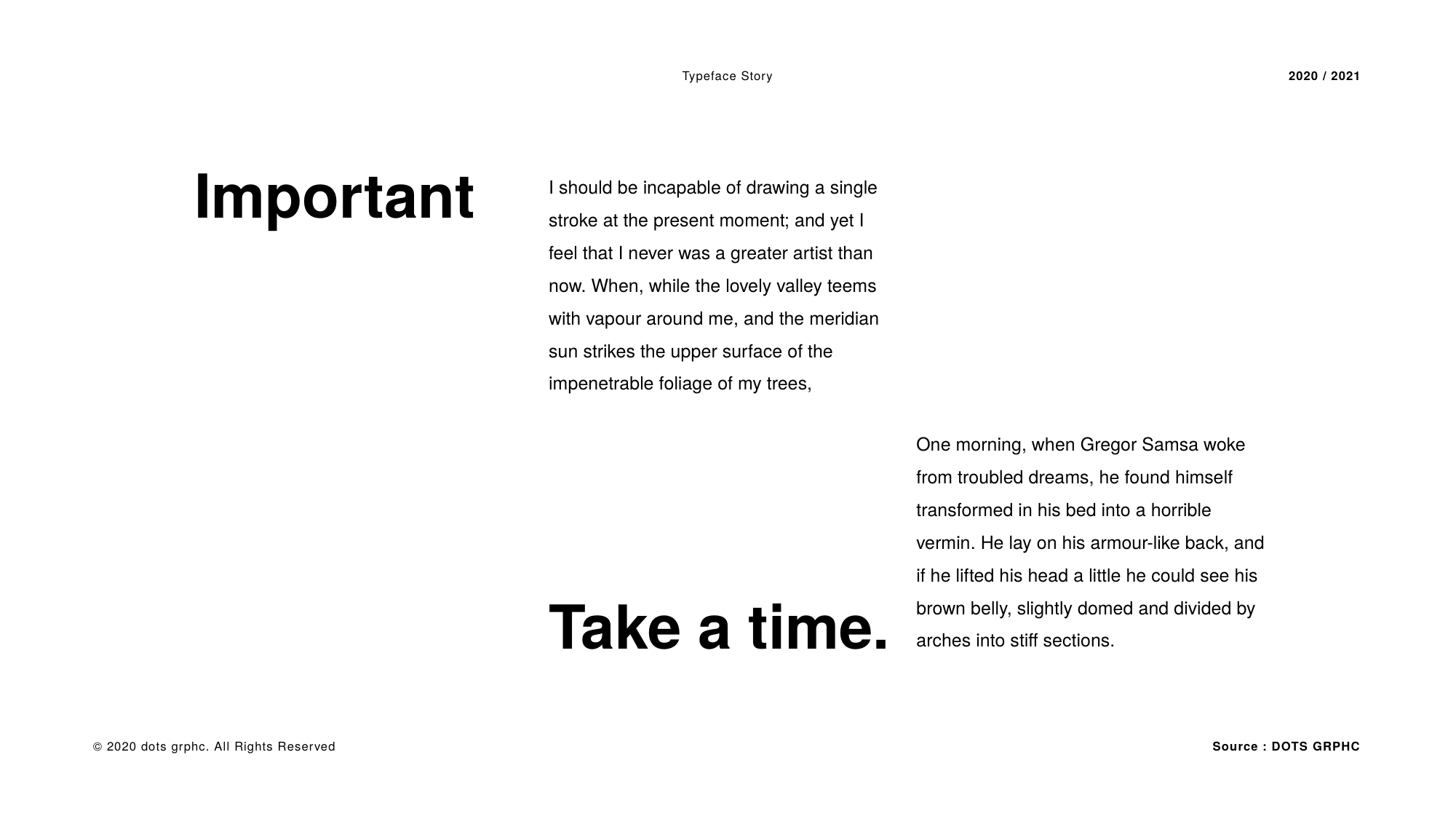

Typeface Story
2020 / 2021
Important
I should be incapable of drawing a single stroke at the present moment; and yet I feel that I never was a greater artist than now. When, while the lovely valley teems with vapour around me, and the meridian sun strikes the upper surface of the impenetrable foliage of my trees,
One morning, when Gregor Samsa woke from troubled dreams, he found himself transformed in his bed into a horrible vermin. He lay on his armour-like back, and if he lifted his head a little he could see his brown belly, slightly domed and divided by arches into stiff sections.
Take a time.
Source : DOTS GRPHC
© 2020 dots grphc. All Rights Reserved